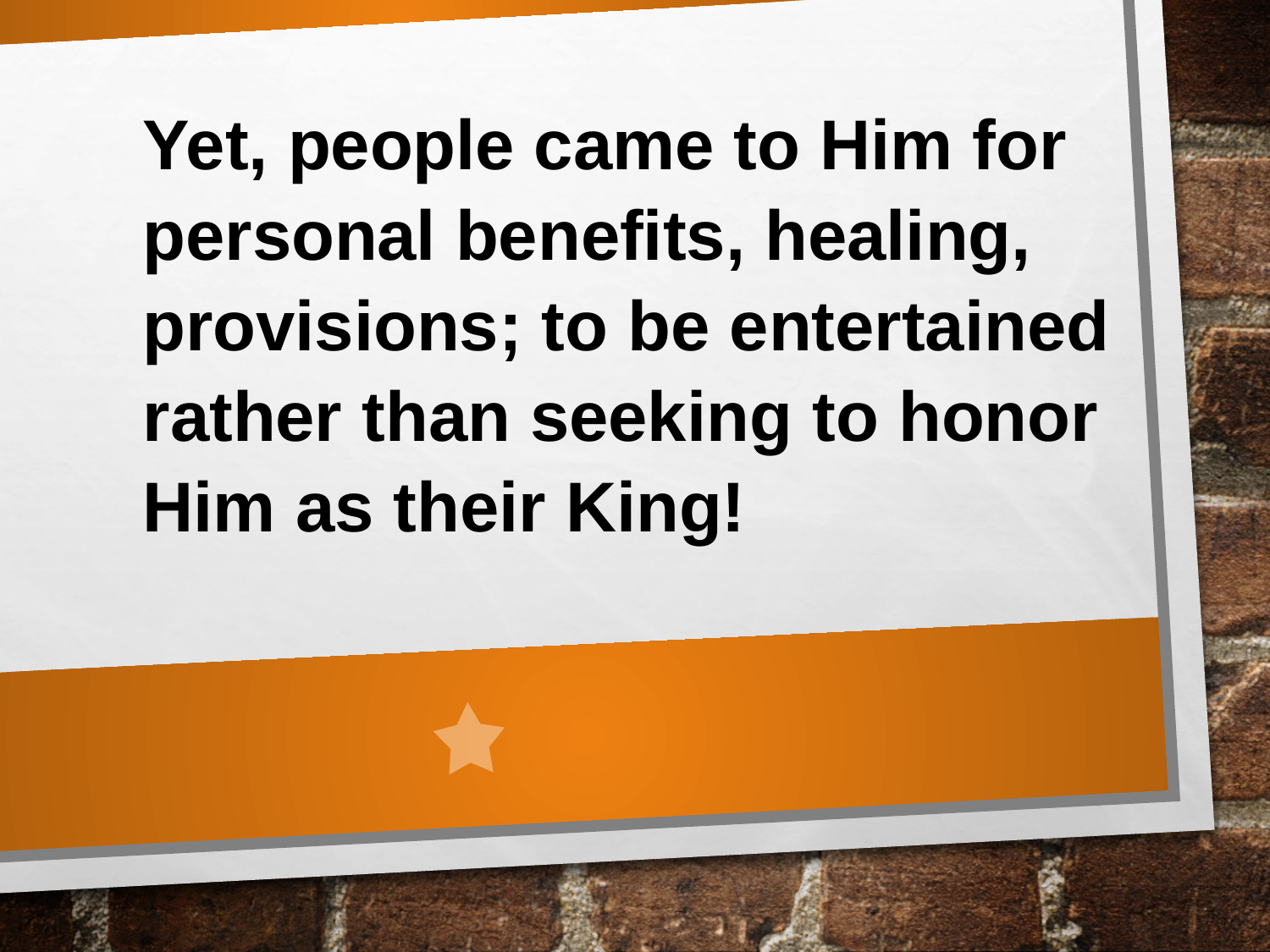

Yet, people came to Him for personal benefits, healing, provisions; to be entertained rather than seeking to honor Him as their King!